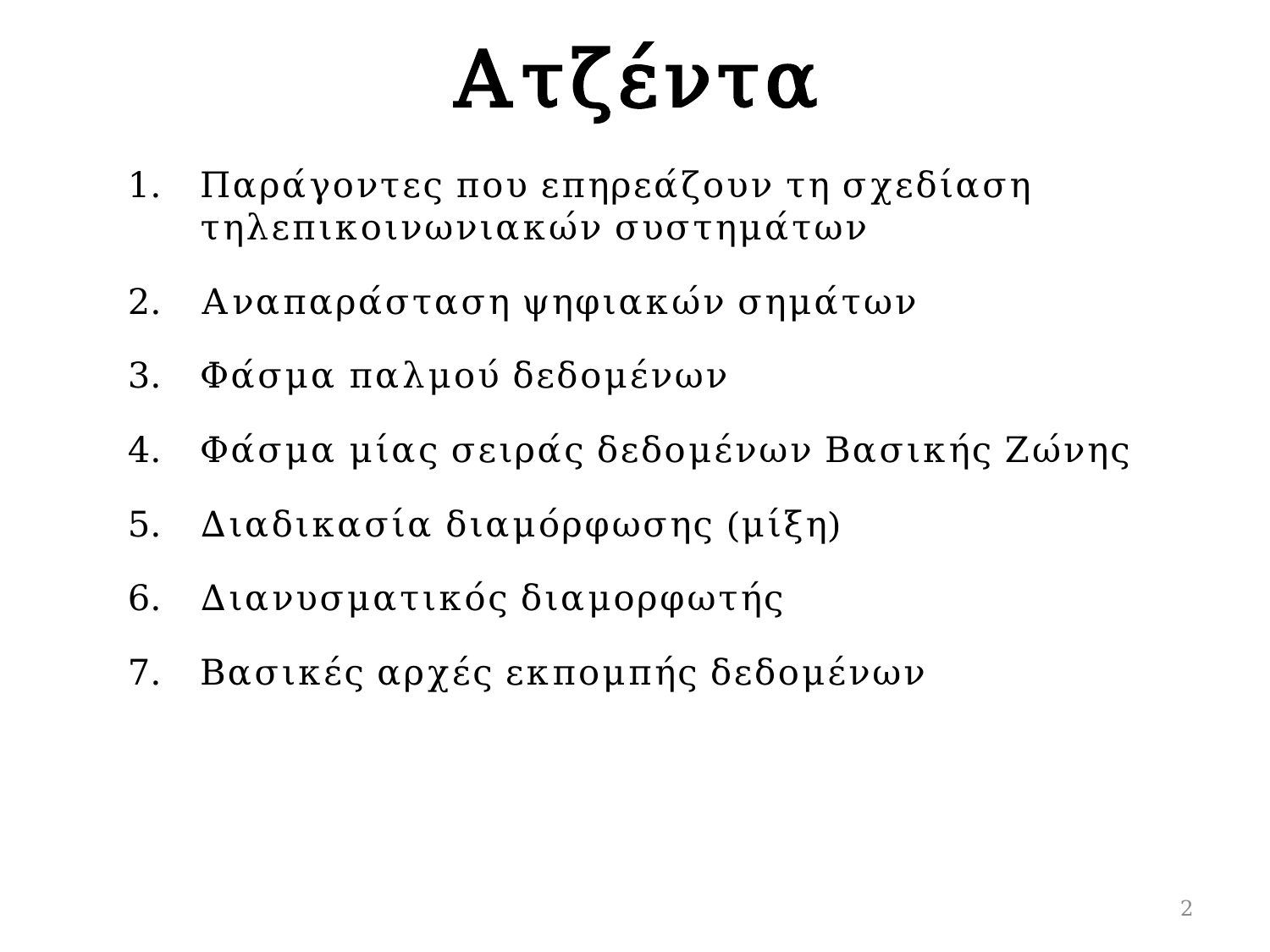

Ατζέντα
Παράγοντες που επηρεάζουν τη σχεδίαση τηλεπικοινωνιακών συστημάτων
Αναπαράσταση ψηφιακών σημάτων
Φάσμα παλμού δεδομένων
Φάσμα μίας σειράς δεδομένων Βασικής Ζώνης
Διαδικασία διαμόρφωσης (μίξη)
Διανυσματικός διαμορφωτής
Βασικές αρχές εκπομπής δεδομένων
2